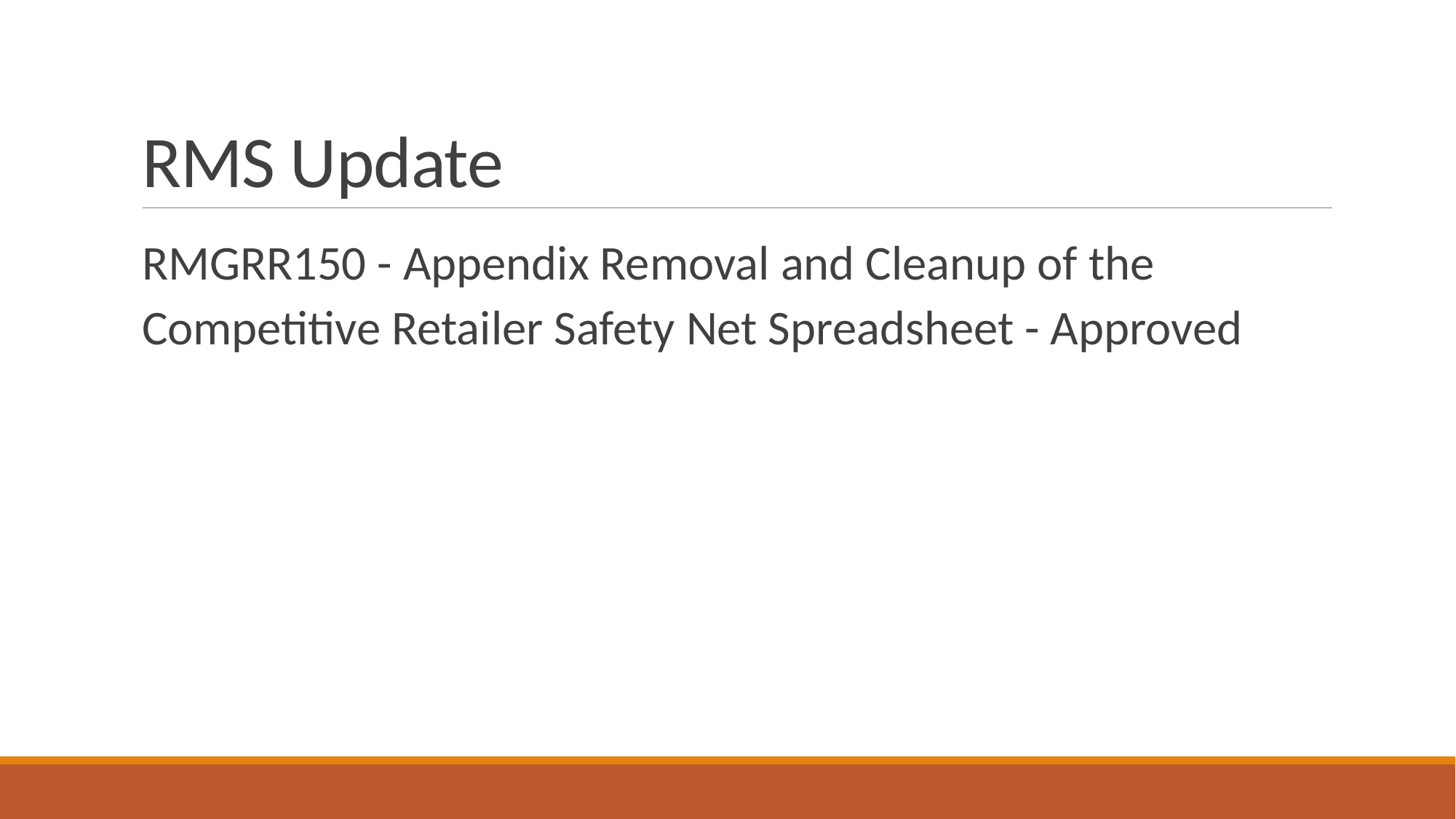

# RMS Update
RMGRR150 - Appendix Removal and Cleanup of the Competitive Retailer Safety Net Spreadsheet - Approved